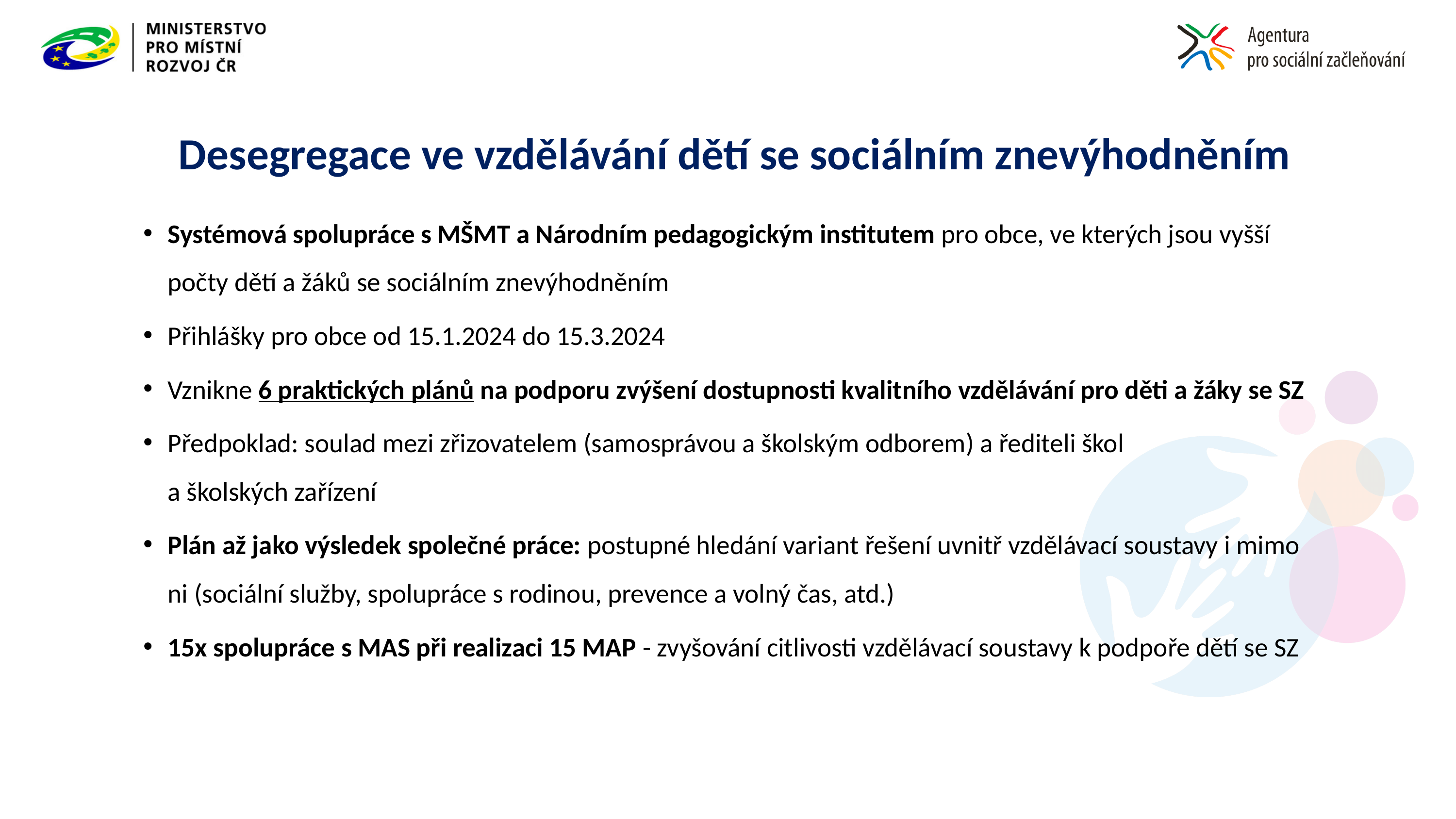

# Desegregace ve vzdělávání dětí se sociálním znevýhodněním
Systémová spolupráce s MŠMT a Národním pedagogickým institutem pro obce, ve kterých jsou vyšší počty dětí a žáků se sociálním znevýhodněním
Přihlášky pro obce od 15.1.2024 do 15.3.2024
Vznikne 6 praktických plánů na podporu zvýšení dostupnosti kvalitního vzdělávání pro děti a žáky se SZ
Předpoklad: soulad mezi zřizovatelem (samosprávou a školským odborem) a řediteli škol
a školských zařízení
Plán až jako výsledek společné práce: postupné hledání variant řešení uvnitř vzdělávací soustavy i mimo ni (sociální služby, spolupráce s rodinou, prevence a volný čas, atd.)
15x spolupráce s MAS při realizaci 15 MAP - zvyšování citlivosti vzdělávací soustavy k podpoře dětí se SZ